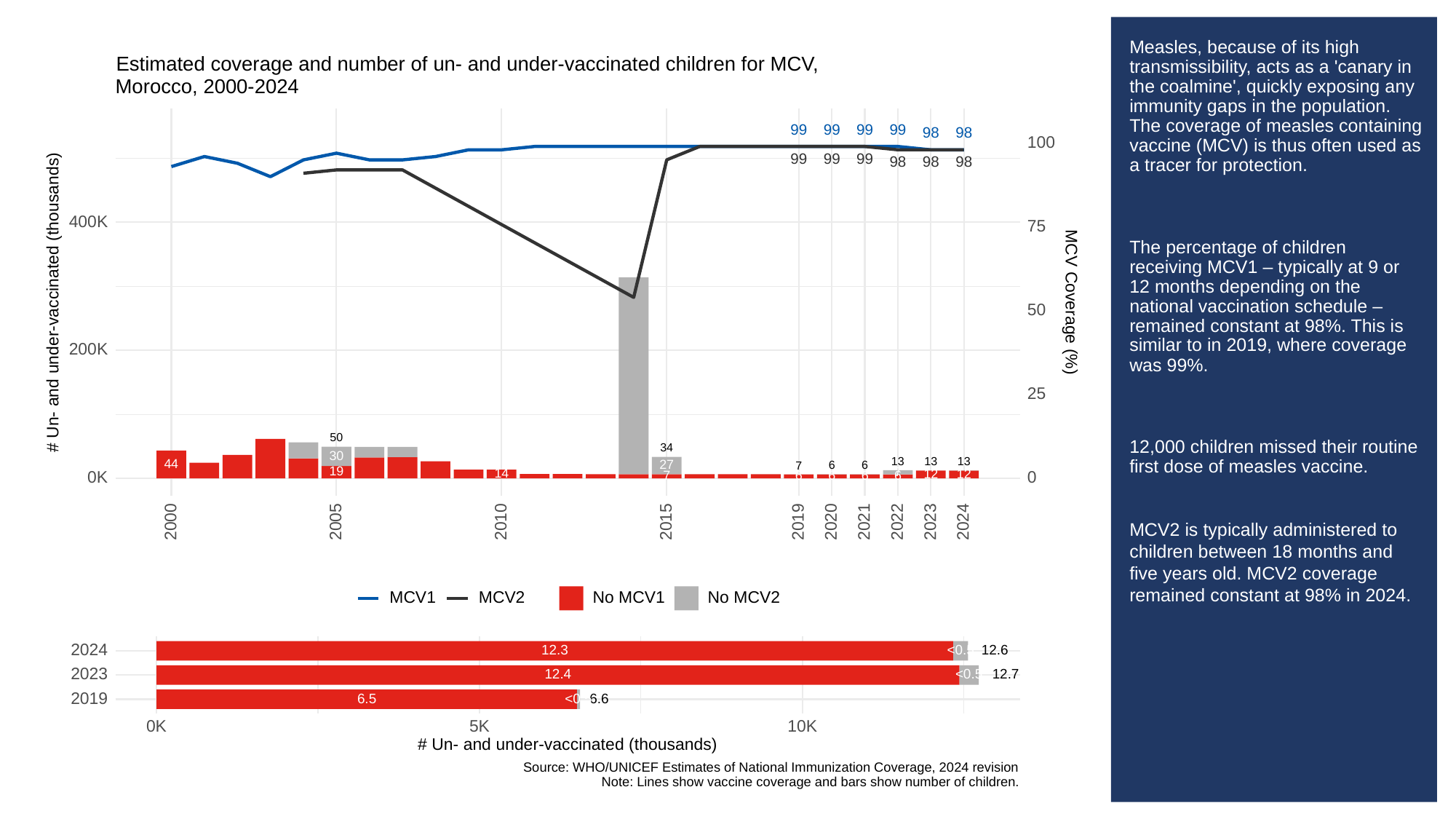

# Measles, because of its high transmissibility, acts as a 'canary in the coalmine', quickly exposing any immunity gaps in the population. The coverage of measles containing vaccine (MCV) is thus often used as a tracer for protection.

The percentage of children receiving MCV1 – typically at 9 or 12 months depending on the national vaccination schedule – remained constant at 98%. This is similar to in 2019, where coverage was 99%.

12,000 children missed their routine first dose of measles vaccine.

MCV2 is typically administered to children between 18 months and five years old. MCV2 coverage remained constant at 98% in 2024.

Estimated coverage and number of un- and under-vaccinated children for MCV,
Morocco, 2000-2024

99
99
99
99
98
98
100

99
99
99
98
98
98

400K
75

# Un- and under-vaccinated (thousands)
MCV Coverage (%)
50
200K

25

50

34

30

13
13
13

44
27

6
6
7

19
7
14

12
12

6
6
6
6
7
0K
0

2023
2000
2005
2010
2015
2019
2020
2021
2022
2024

MCV1
MCV2
No MCV1
No MCV2

2024
12.3
<0.5
12.6

2023
<0.5
12.4
12.7

2019
6.5
<0.5
6.6

0K
10K
5K
# Un- and under-vaccinated (thousands)
Source: WHO/UNICEF Estimates of National Immunization Coverage, 2024 revision
Note: Lines show vaccine coverage and bars show number of children.